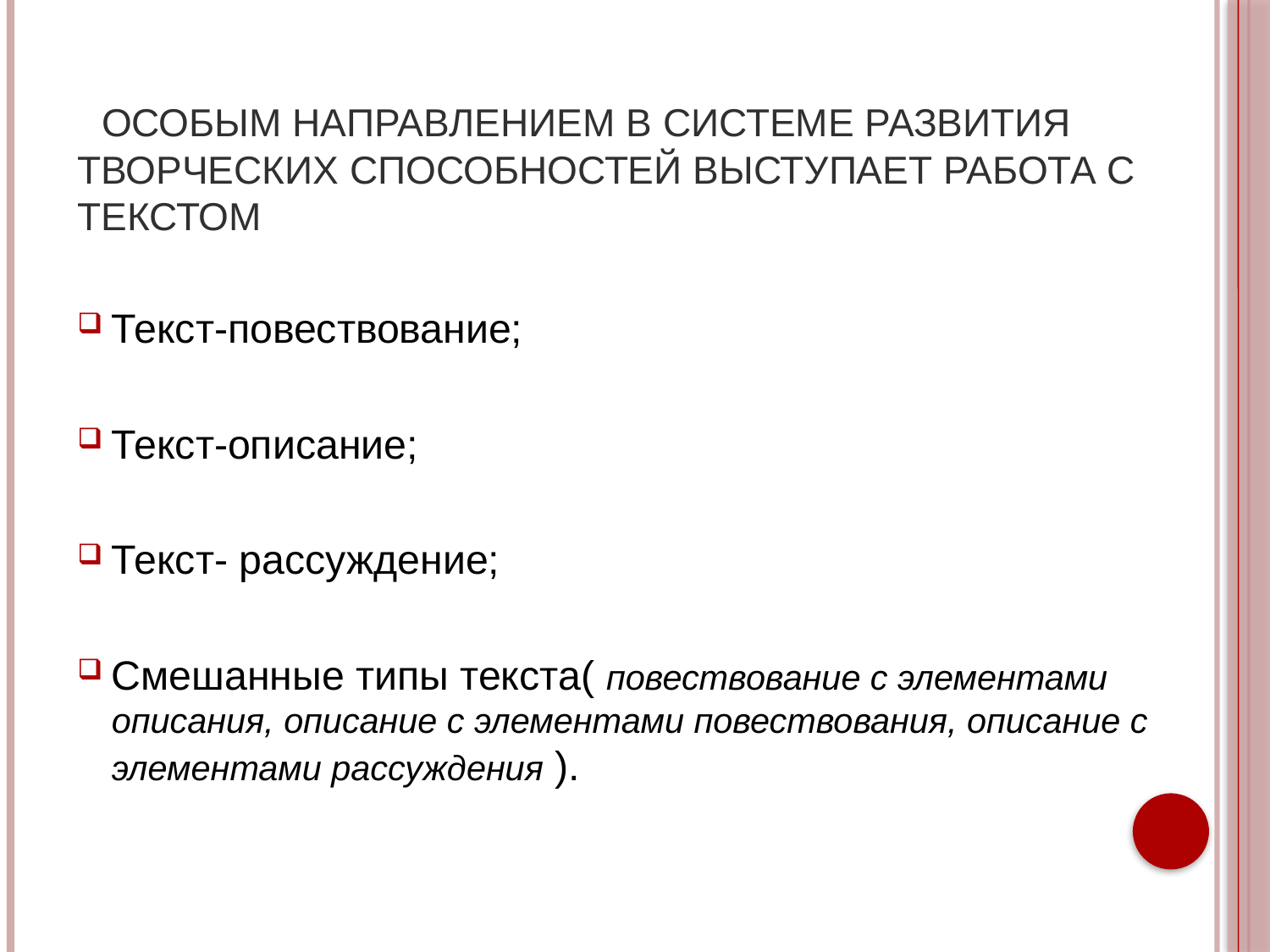

# Особым направлением в системе развития творческих способностей выступает работа с текстом
Текст-повествование;

Текст-описание;

Текст- рассуждение;

Смешанные типы текста( повествование с элементами описания, описание с элементами повествования, описание с элементами рассуждения ).